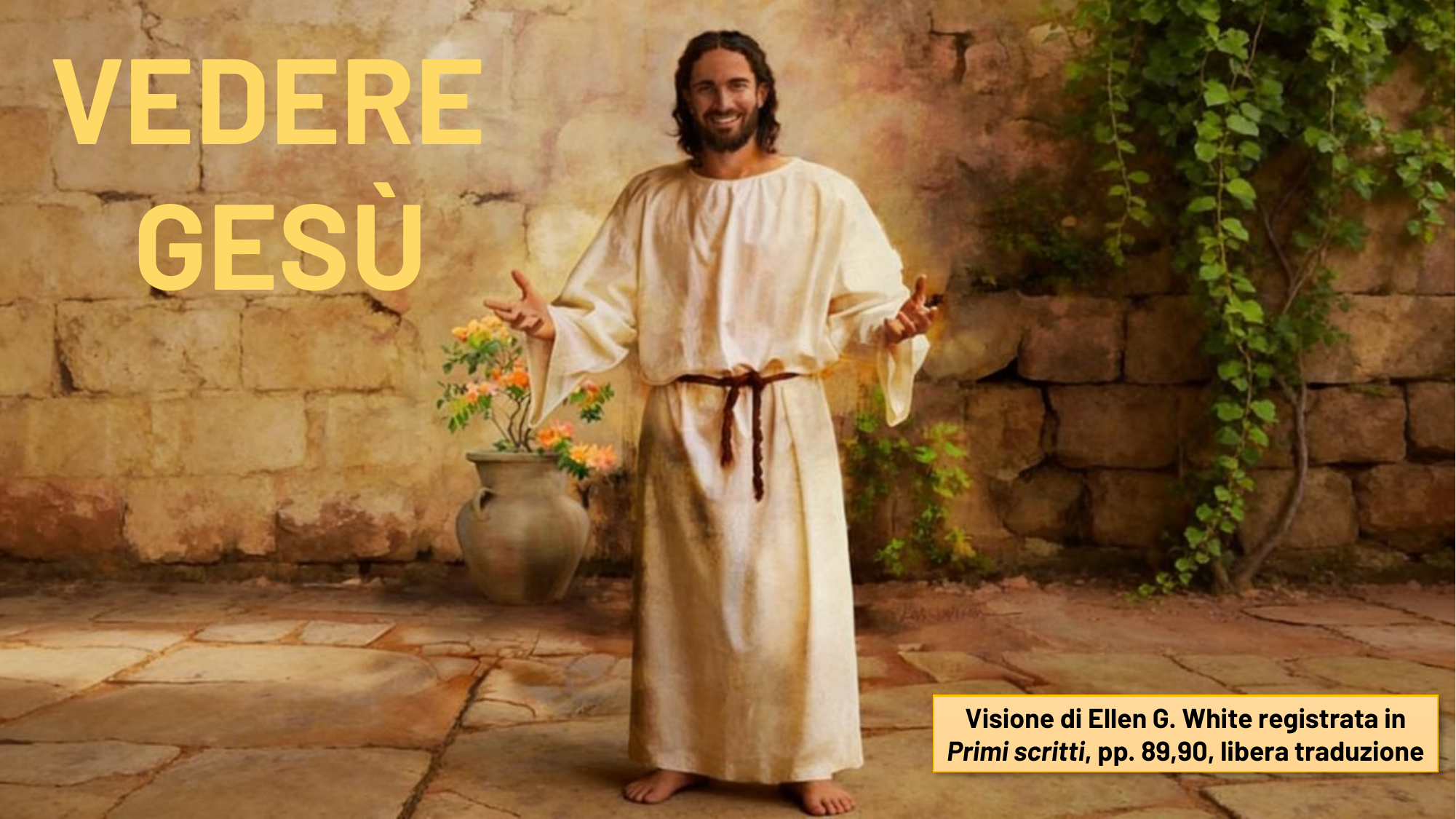

VEDERE
 GESÙ
Visione di Ellen G. White registrata in Primi scritti, pp. 89,90, libera traduzione